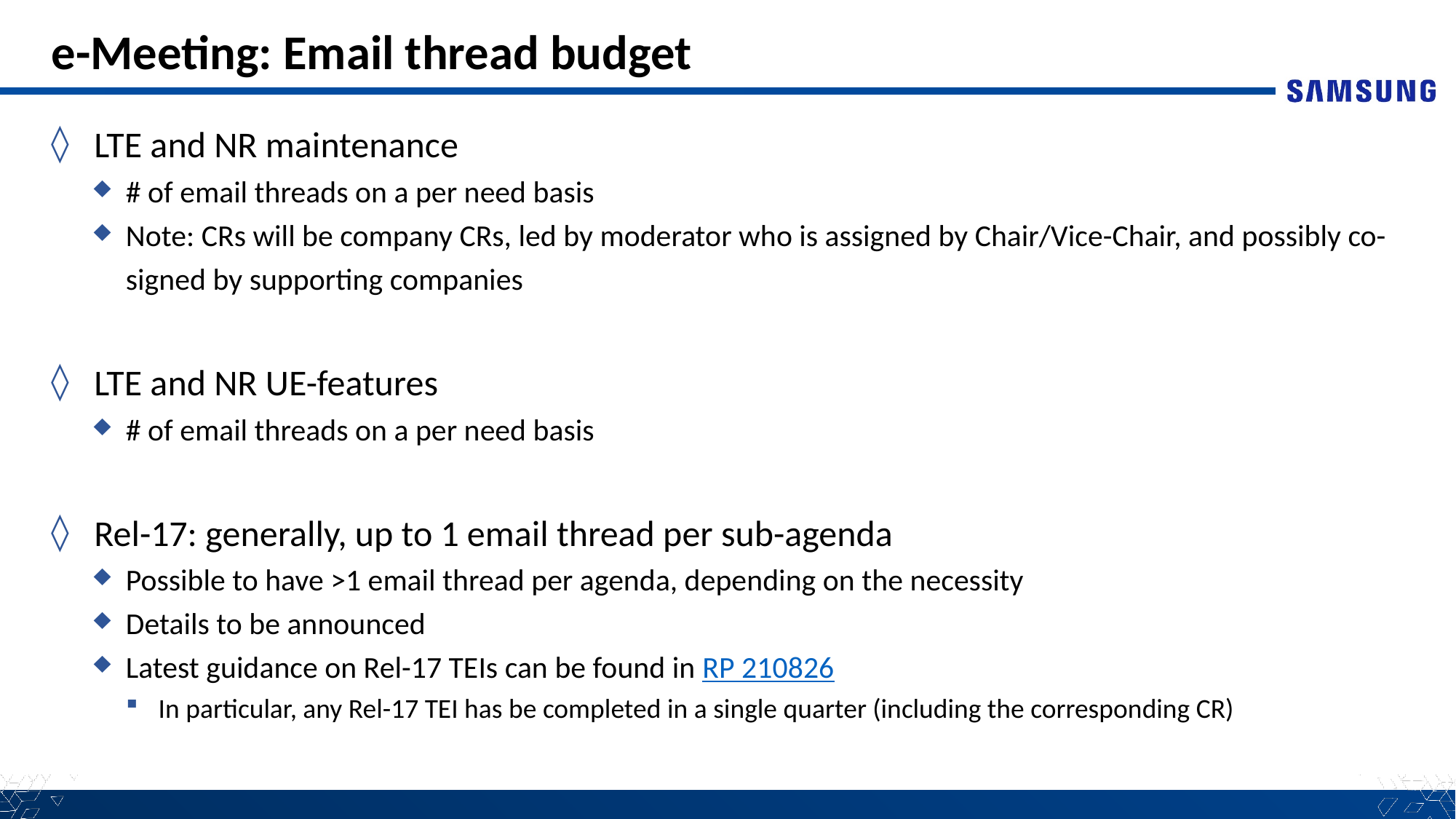

# e-Meeting: Email thread budget
LTE and NR maintenance
# of email threads on a per need basis
Note: CRs will be company CRs, led by moderator who is assigned by Chair/Vice-Chair, and possibly co-signed by supporting companies

LTE and NR UE-features
# of email threads on a per need basis

Rel-17: generally, up to 1 email thread per sub-agenda
Possible to have >1 email thread per agenda, depending on the necessity
Details to be announced
Latest guidance on Rel-17 TEIs can be found in RP 210826
In particular, any Rel-17 TEI has be completed in a single quarter (including the corresponding CR)